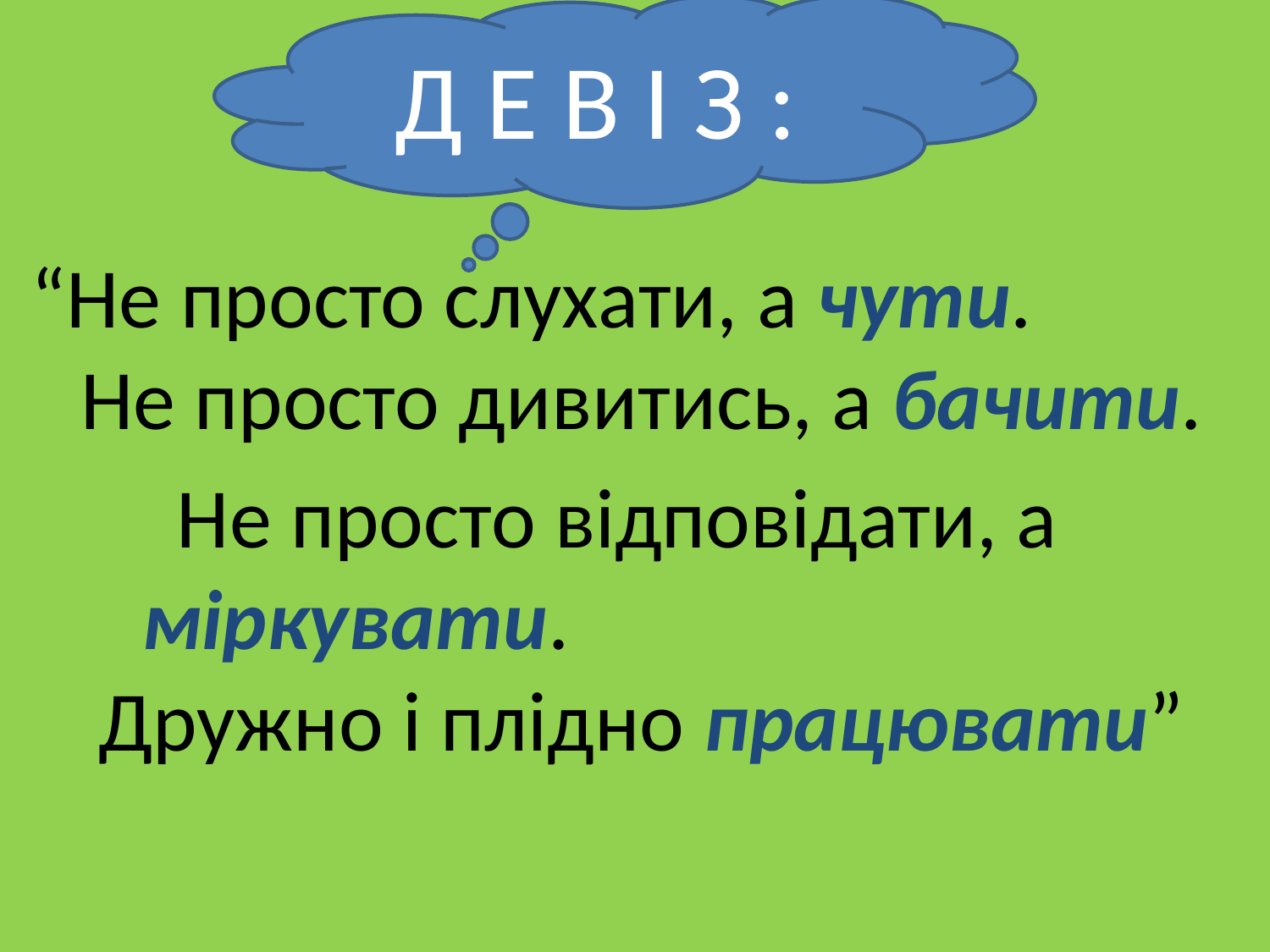

“Не просто слухати, а чути.          Не просто дивитись, а бачити.
Не просто відповідати, а міркувати.                               Дружно і плідно працювати”
Д Е В І З :